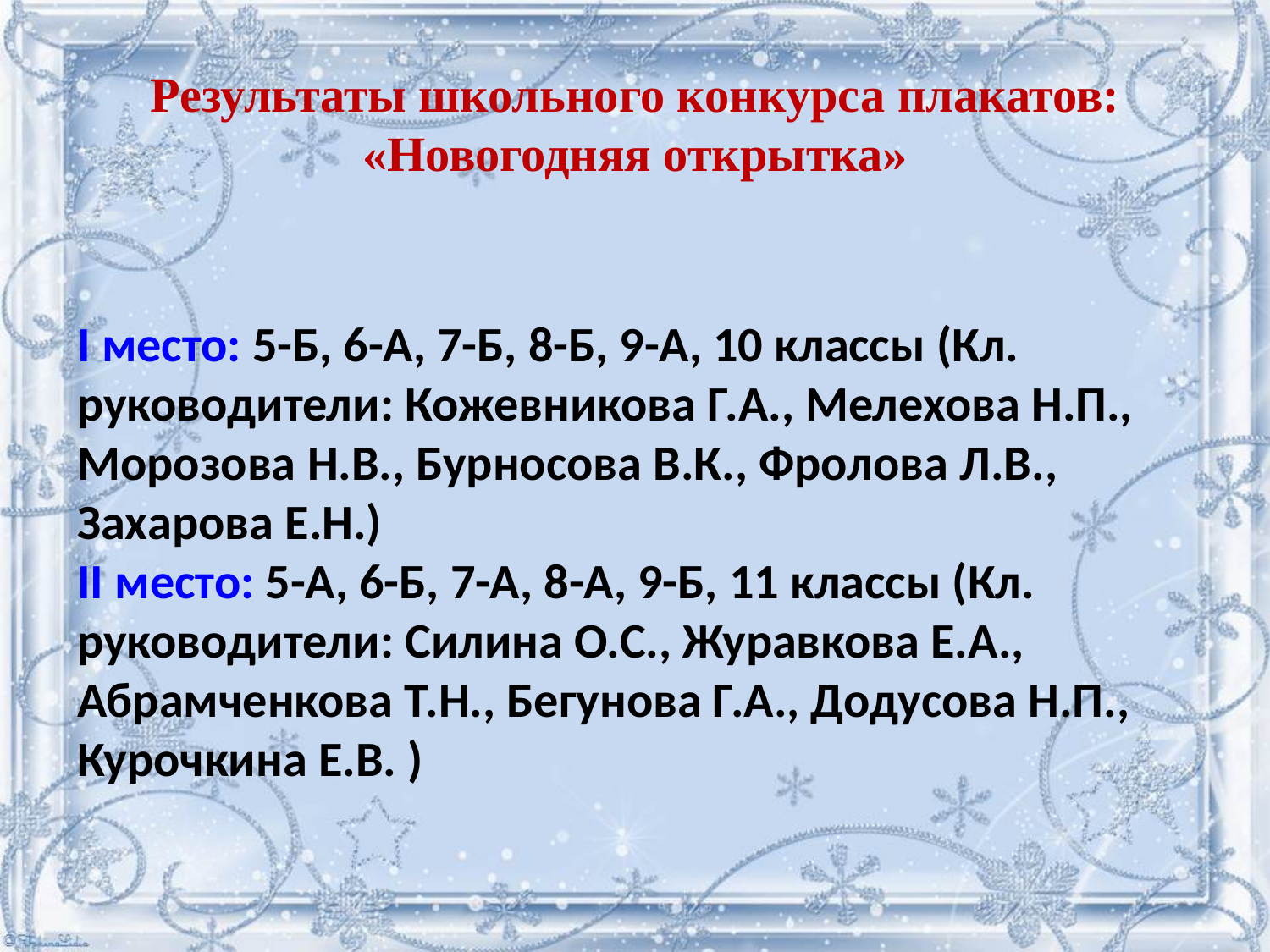

Результаты школьного конкурса плакатов: «Новогодняя открытка»
I место: 5-Б, 6-А, 7-Б, 8-Б, 9-А, 10 классы (Кл. руководители: Кожевникова Г.А., Мелехова Н.П., Морозова Н.В., Бурносова В.К., Фролова Л.В., Захарова Е.Н.)
II место: 5-А, 6-Б, 7-А, 8-А, 9-Б, 11 классы (Кл. руководители: Силина О.С., Журавкова Е.А., Абрамченкова Т.Н., Бегунова Г.А., Додусова Н.П., Курочкина Е.В. )